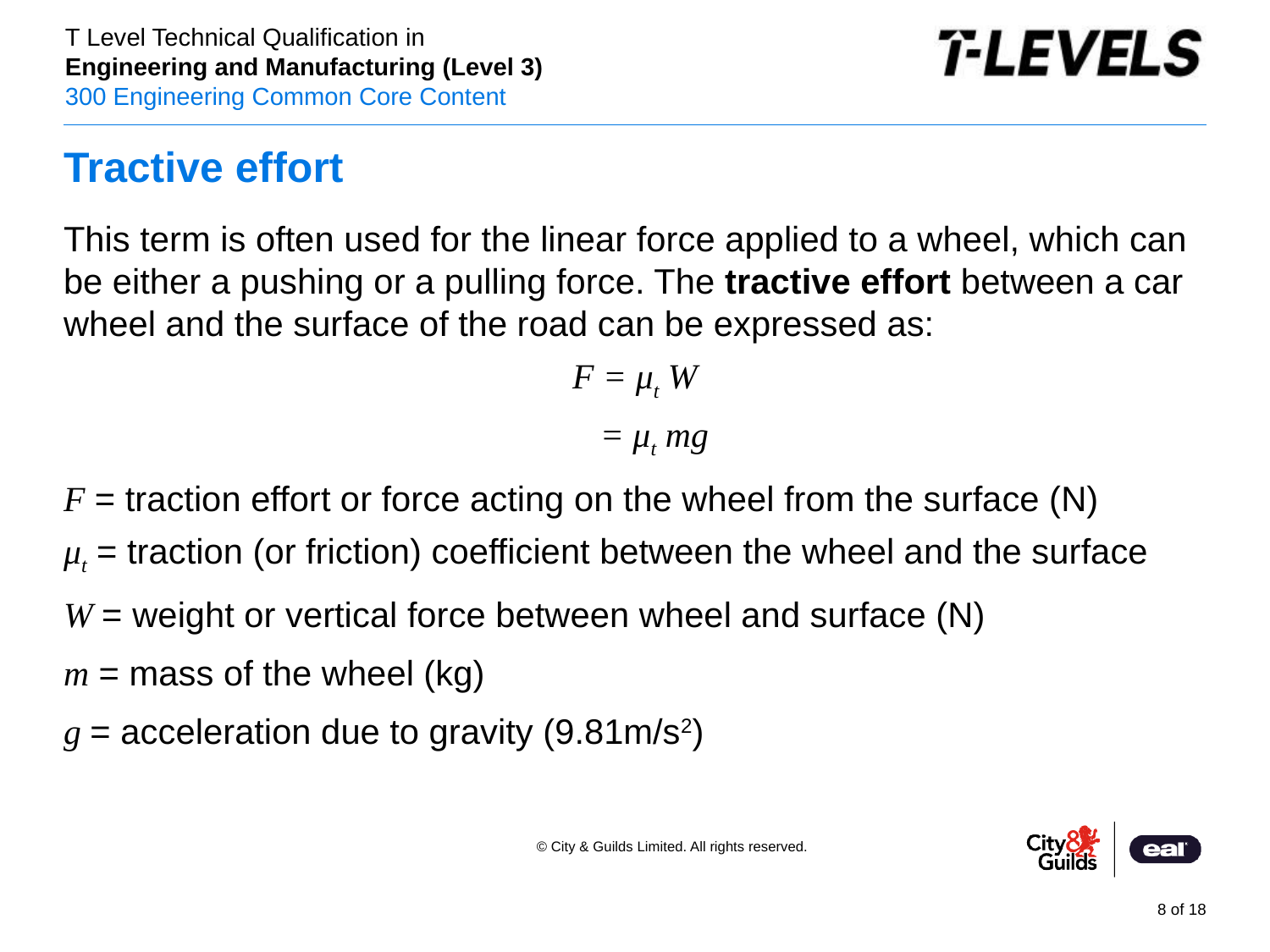

# Tractive effort
This term is often used for the linear force applied to a wheel, which can be either a pushing or a pulling force. The tractive effort between a car wheel and the surface of the road can be expressed as:
F = μt W
    = μt mg
F = traction effort or force acting on the wheel from the surface (N)
μt = traction (or friction) coefficient between the wheel and the surface
W = weight or vertical force between wheel and surface (N)
m = mass of the wheel (kg)
g = acceleration due to gravity (9.81m/s2)